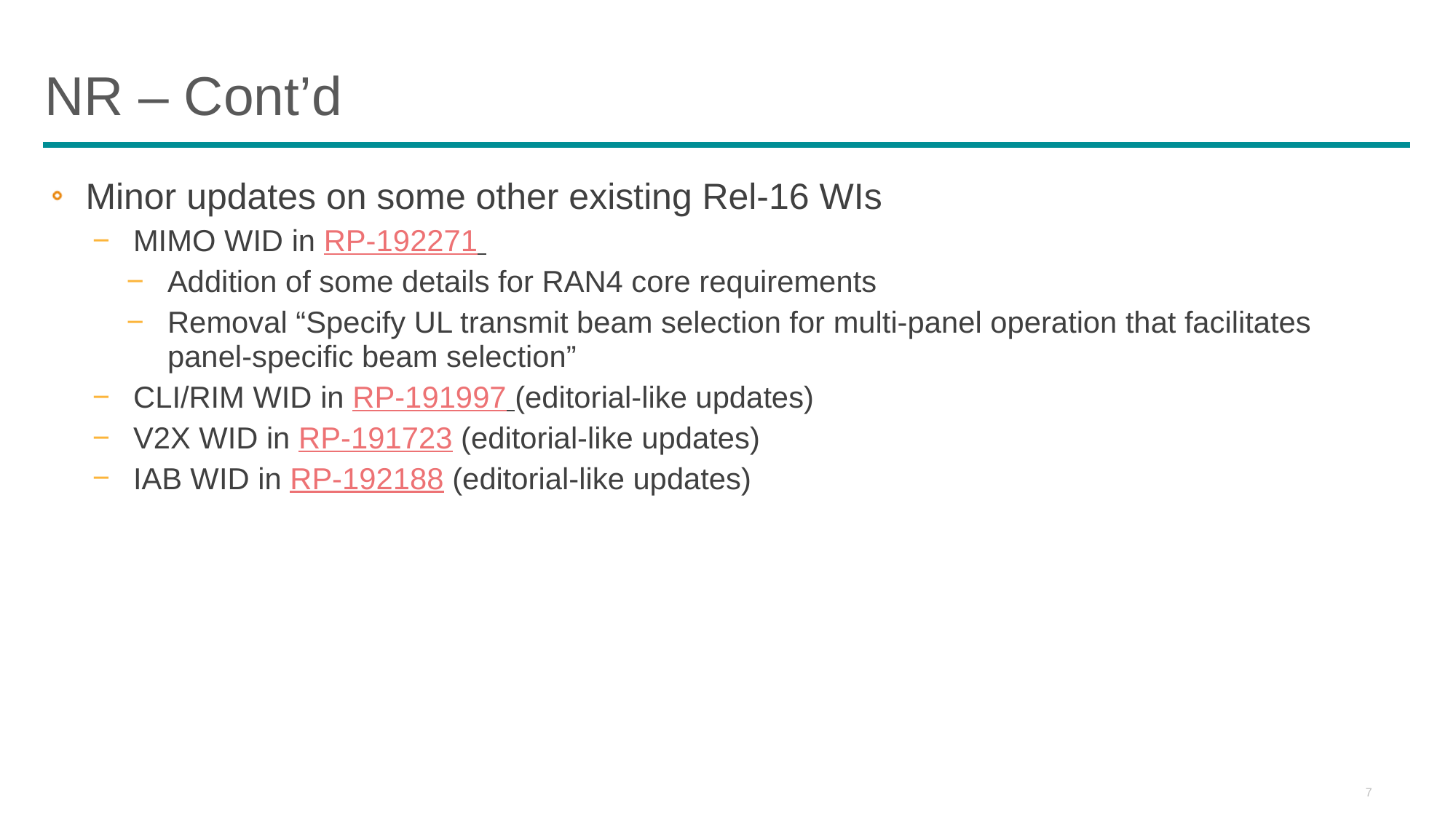

# NR – Cont’d
Minor updates on some other existing Rel-16 WIs
MIMO WID in RP-192271
Addition of some details for RAN4 core requirements
Removal “Specify UL transmit beam selection for multi-panel operation that facilitates panel-specific beam selection”
CLI/RIM WID in RP-191997 (editorial-like updates)
V2X WID in RP-191723 (editorial-like updates)
IAB WID in RP-192188 (editorial-like updates)